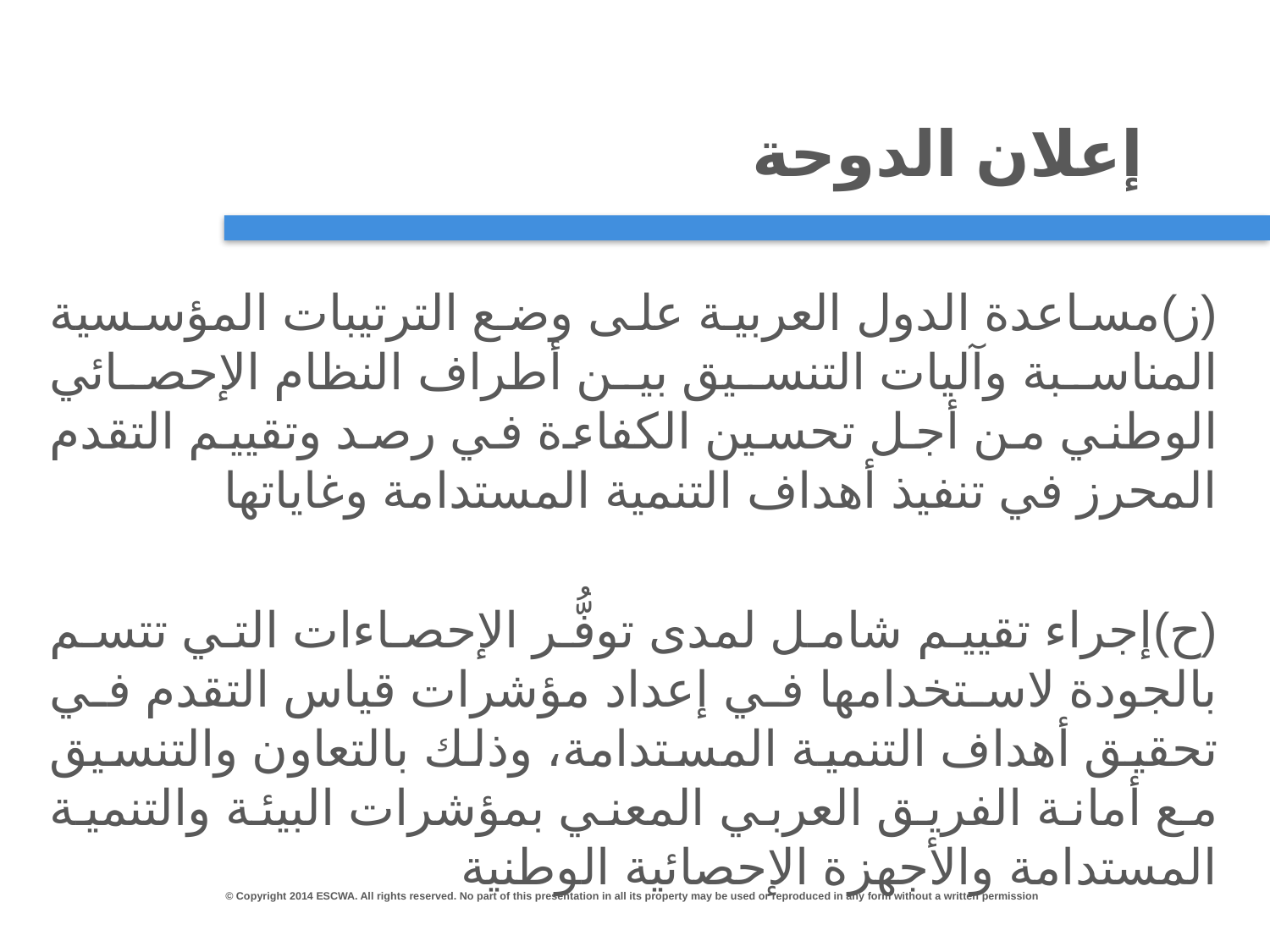

# إعلان الدوحة
(ز)	مساعدة الدول العربية على وضع الترتيبات المؤسسية المناسبة وآليات التنسيق بين أطراف النظام الإحصائي الوطني من أجل تحسين الكفاءة في رصد وتقييم التقدم المحرز في تنفيذ أهداف التنمية المستدامة وغاياتها

(ح)	إجراء تقييم شامل لمدى توفُّر الإحصاءات التي تتسم بالجودة لاستخدامها في إعداد مؤشرات قياس التقدم في تحقيق أهداف التنمية المستدامة، وذلك بالتعاون والتنسيق مع أمانة الفريق العربي المعني بمؤشرات البيئة والتنمية المستدامة والأجهزة الإحصائية الوطنية